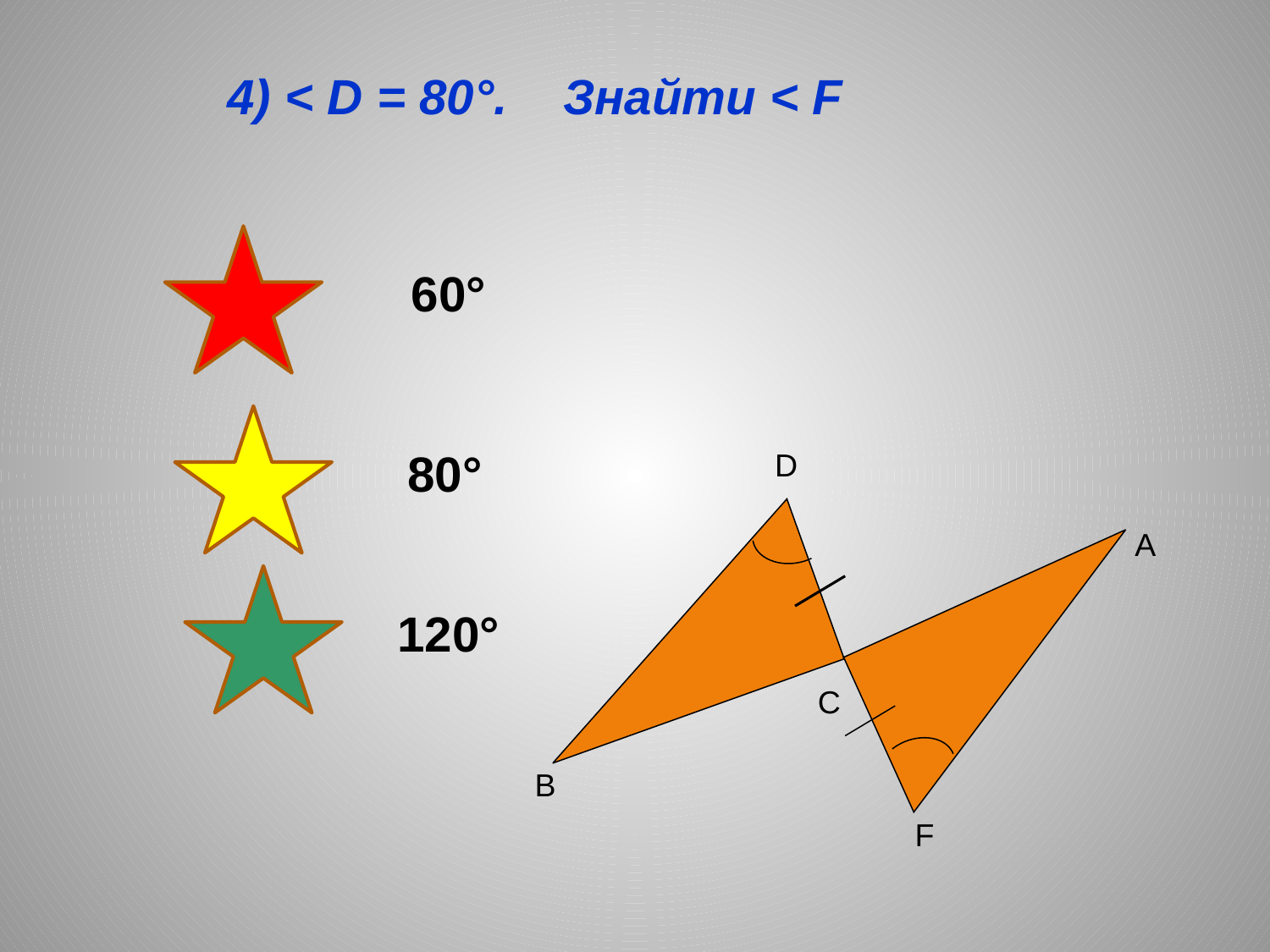

4) < D = 80°.    Знайти < F

 60°

80°
D

A

120°
C

B
F